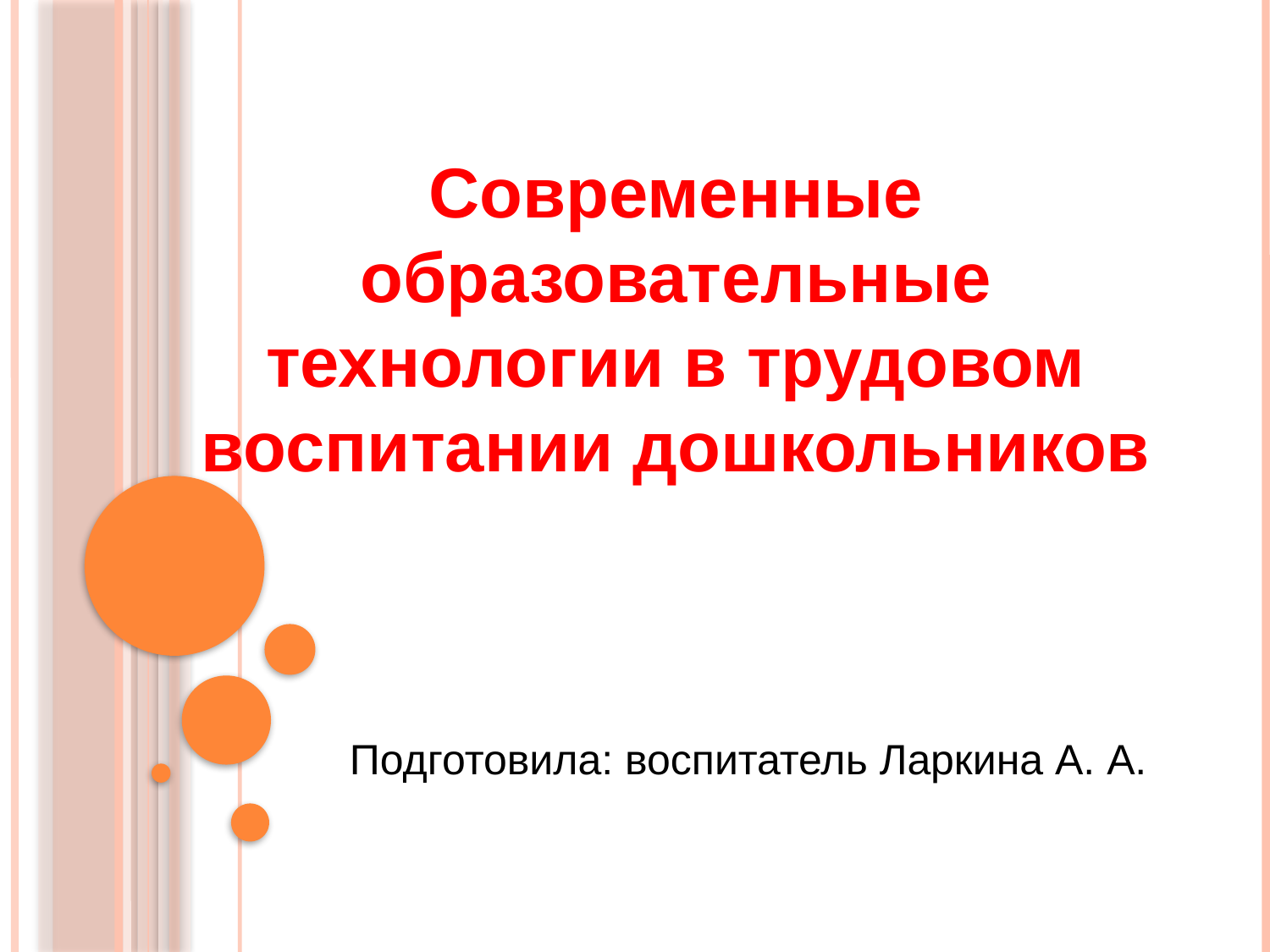

Современные образовательные технологии в трудовом воспитании дошкольников
Подготовила: воспитатель Ларкина А. А.